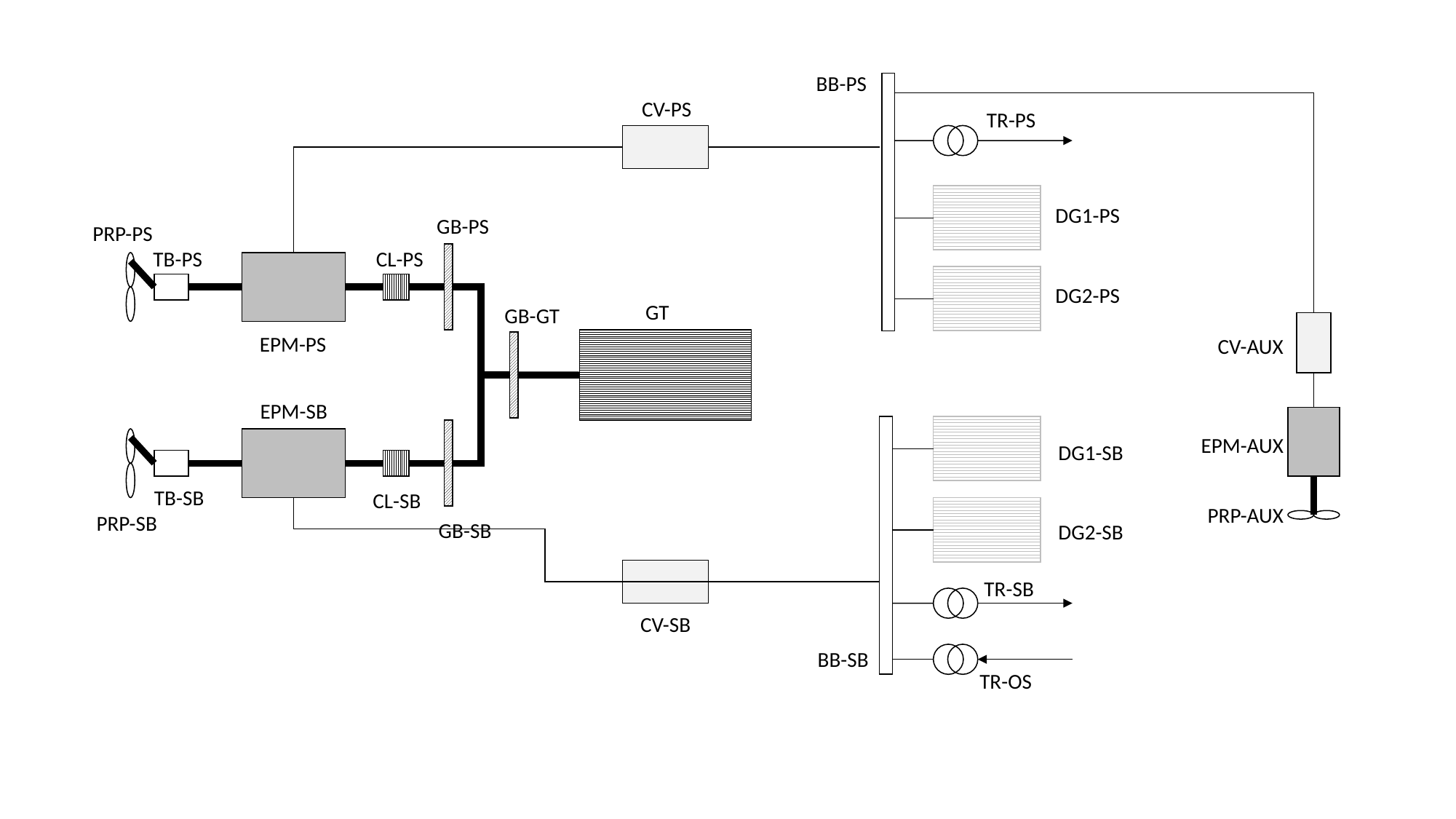

BB-PS

CV-PS
TR-PS

DG1-PS
GB-PS
PRP-PS
TB-PS
CL-PS

DG2-PS
GT
GB-GT

EPM-PS
CV-AUX

EPM-SB

EPM-AUX

DG1-SB

TB-SB
CL-SB

PRP-AUX

PRP-SB
GB-SB
DG2-SB

TR-SB

CV-SB
BB-SB

TR-OS